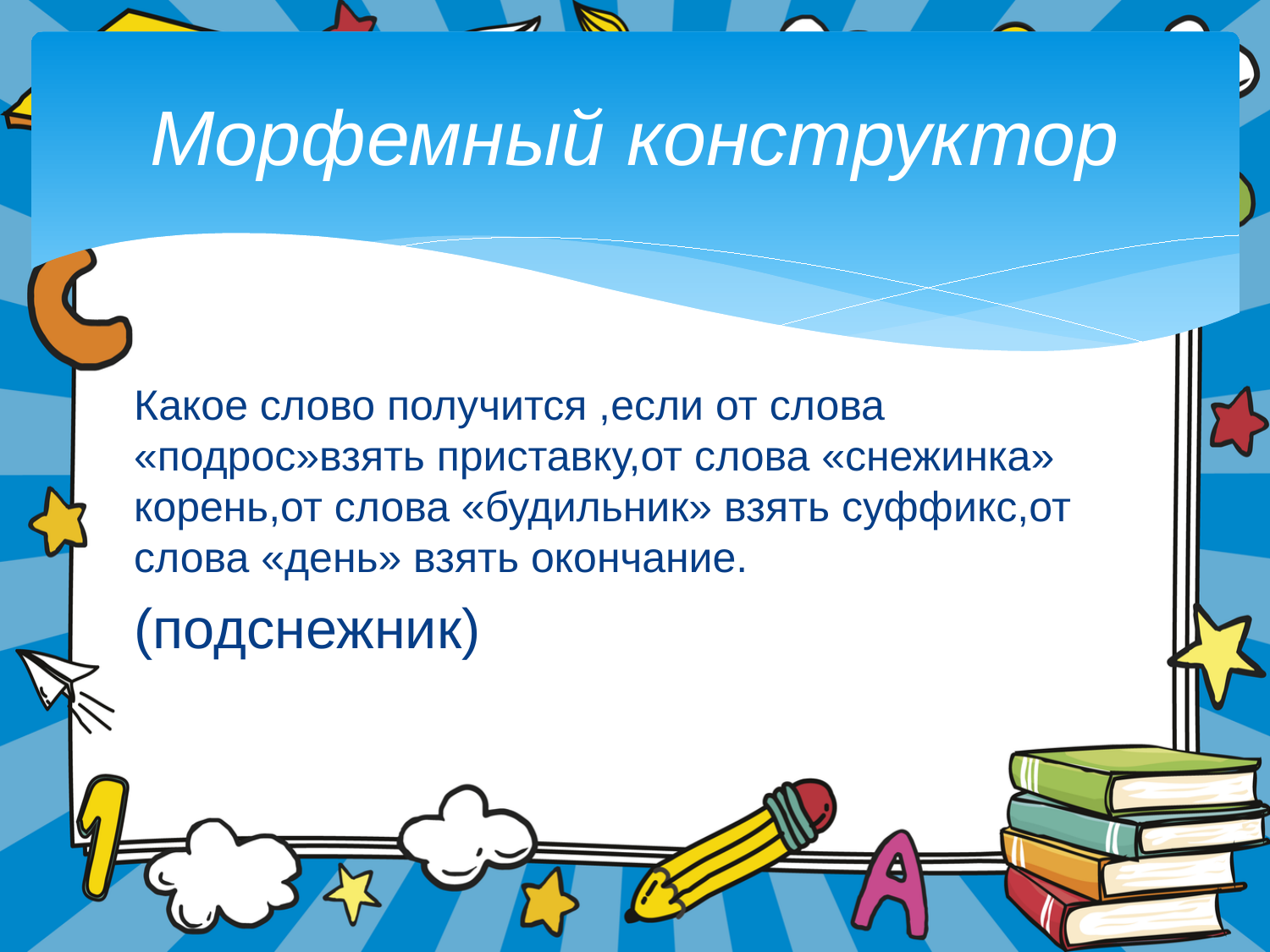

# Морфемный конструктор
Какое слово получится ,если от слова «подрос»взять приставку,от слова «снежинка» корень,от слова «будильник» взять суффикс,от слова «день» взять окончание.
(подснежник)